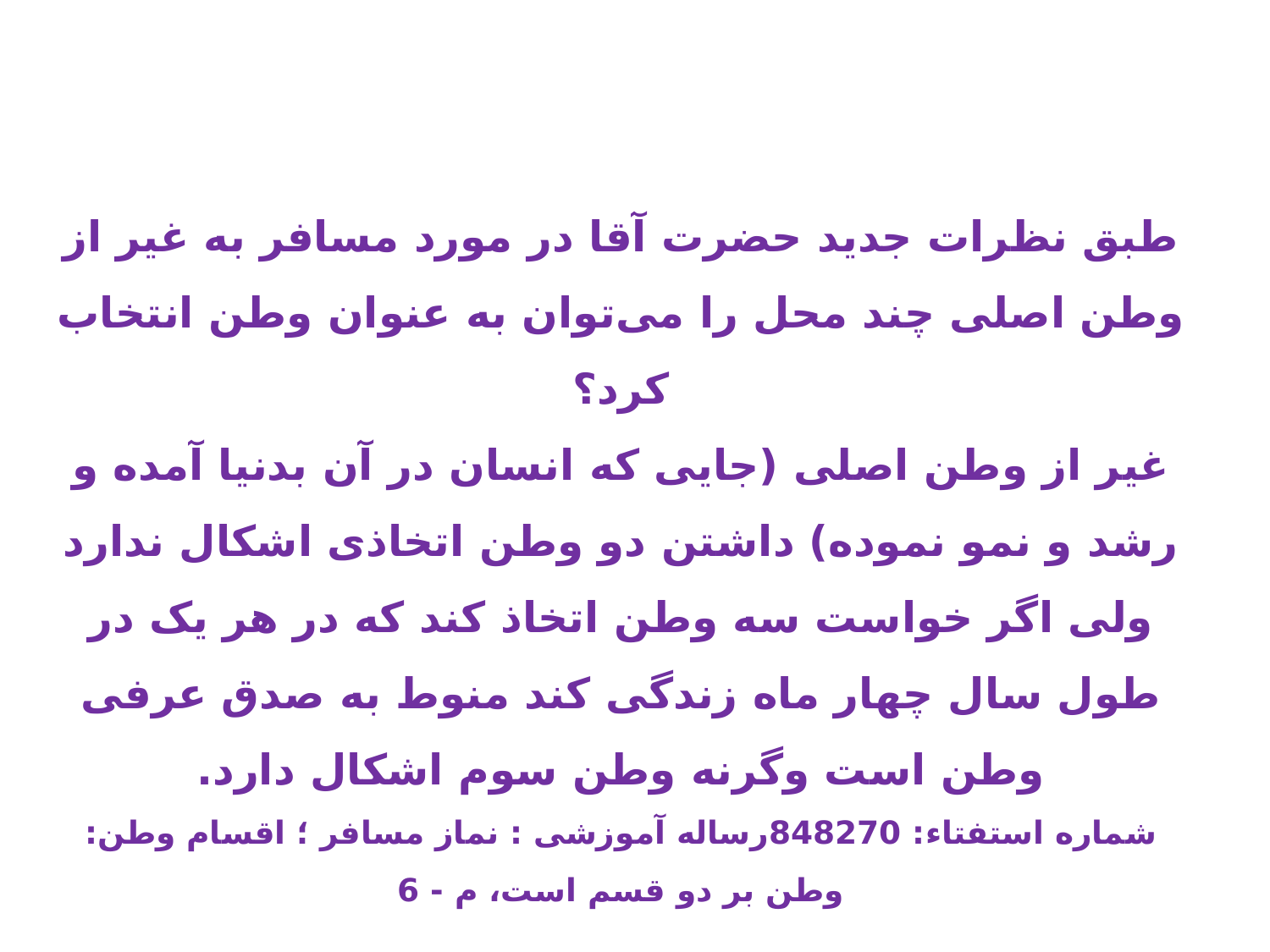

طبق نظرات جدید حضرت آقا در مورد مسافر به غیر از وطن اصلی چند محل را می‌توان به عنوان وطن انتخاب کرد؟
غیر از وطن اصلی (جایی که انسان در آن بدنیا آمده و رشد و نمو نموده) داشتن دو وطن اتخاذی اشکال ندارد ولی اگر خواست سه وطن اتخاذ کند که در هر یک در طول سال چهار ماه زندگی کند منوط به صدق عرفی وطن است وگرنه وطن سوم اشکال دارد.
شماره استفتاء: 848270رساله آموزشی : نماز مسافر ؛ اقسام وطن: وطن بر دو قسم است، م - 6